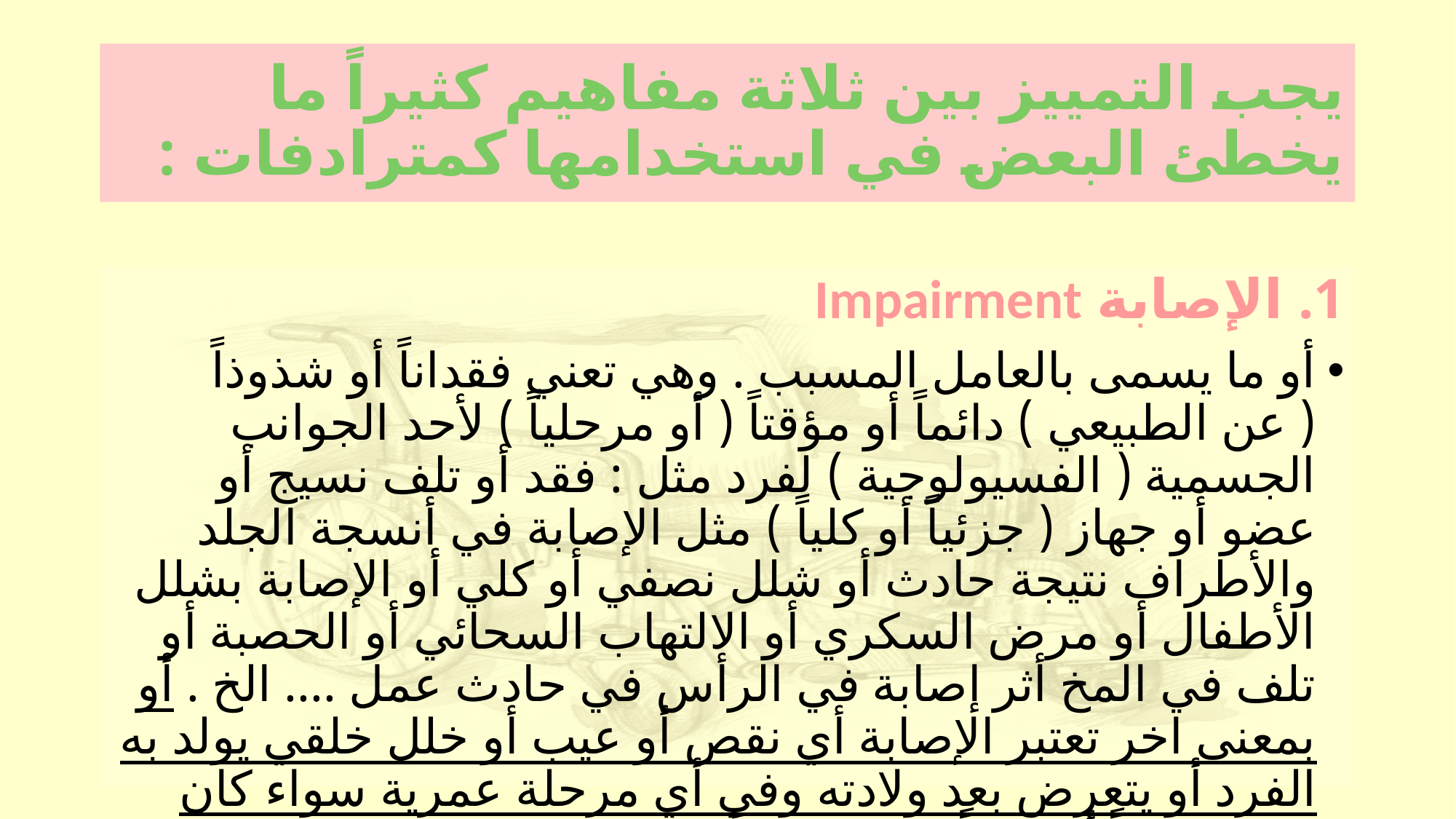

# يجب التمييز بين ثلاثة مفاهيم كثيراً ما يخطئ البعض في استخدامها كمترادفات :
الإصابة Impairment
أو ما يسمى بالعامل المسبب . وهي تعني فقداناً أو شذوذاً ( عن الطبيعي ) دائماً أو مؤقتاً ( أو مرحلياً ) لأحد الجوانب الجسمية ( الفسيولوجية ) لفرد مثل : فقد أو تلف نسيج أو عضو أو جهاز ( جزئياً أو كلياً ) مثل الإصابة في أنسجة الجلد والأطراف نتيجة حادث أو شلل نصفي أو كلي أو الإصابة بشلل الأطفال أو مرض السكري أو الالتهاب السحائي أو الحصبة أو تلف في المخ أثر إصابة في الرأس في حادث عمل .... الخ . أو بمعنى اخر تعتبر الإصابة أي نقص أو عيب أو خلل خلقي يولد به الفرد أو يتعرض بعد ولادته وفي أي مرحلة عمرية سواء كان فسيولوجياً أو جينياً وسكولوجياً